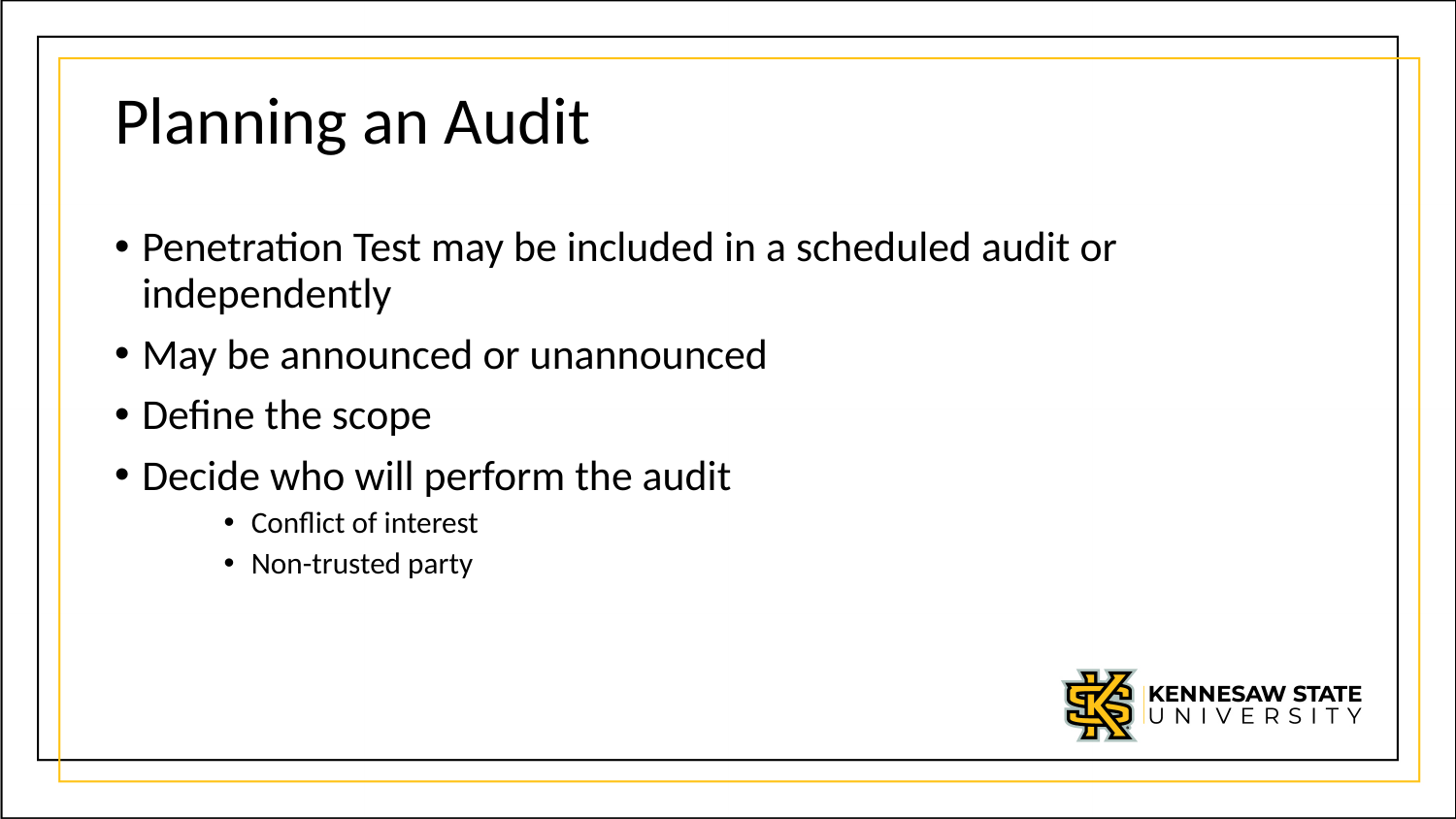

# Planning an Audit
Penetration Test may be included in a scheduled audit or independently
May be announced or unannounced
Define the scope
Decide who will perform the audit
Conflict of interest
Non-trusted party